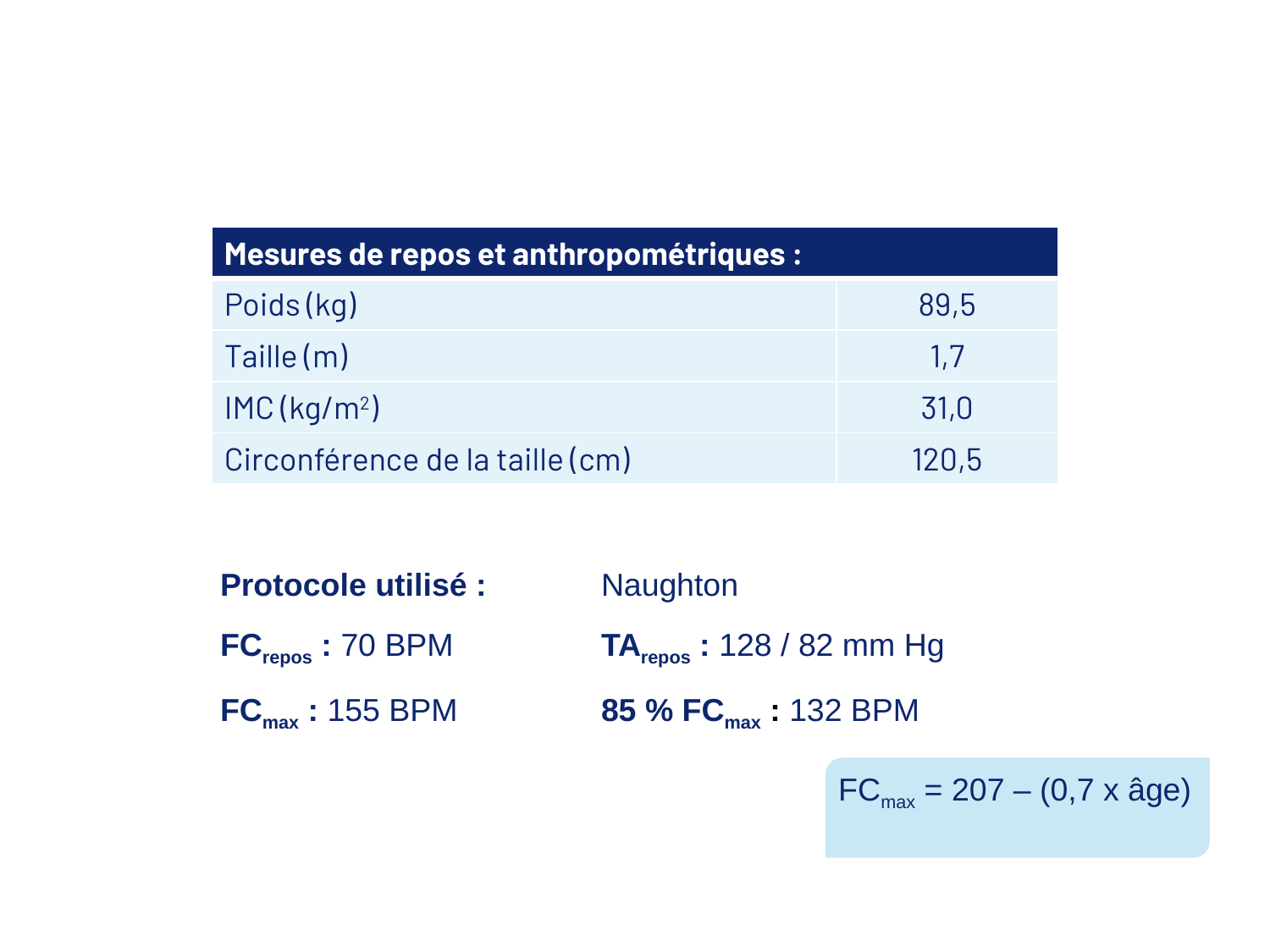

| Mesures de repos et anthropométriques : |  |
| --- | --- |
| Poids (kg) | 89,5 |
| Taille (m) | 1,7 |
| IMC (kg/m2) | 31,0 |
| Circonférence de la taille (cm) | 120,5 |
Protocole utilisé : 	Naughton
FCrepos : 70 BPM 		TArepos : 128 / 82 mm Hg
FCmax : 155 BPM		85 % FCmax : 132 BPM

FCmax = 207 – (0,7 x âge)